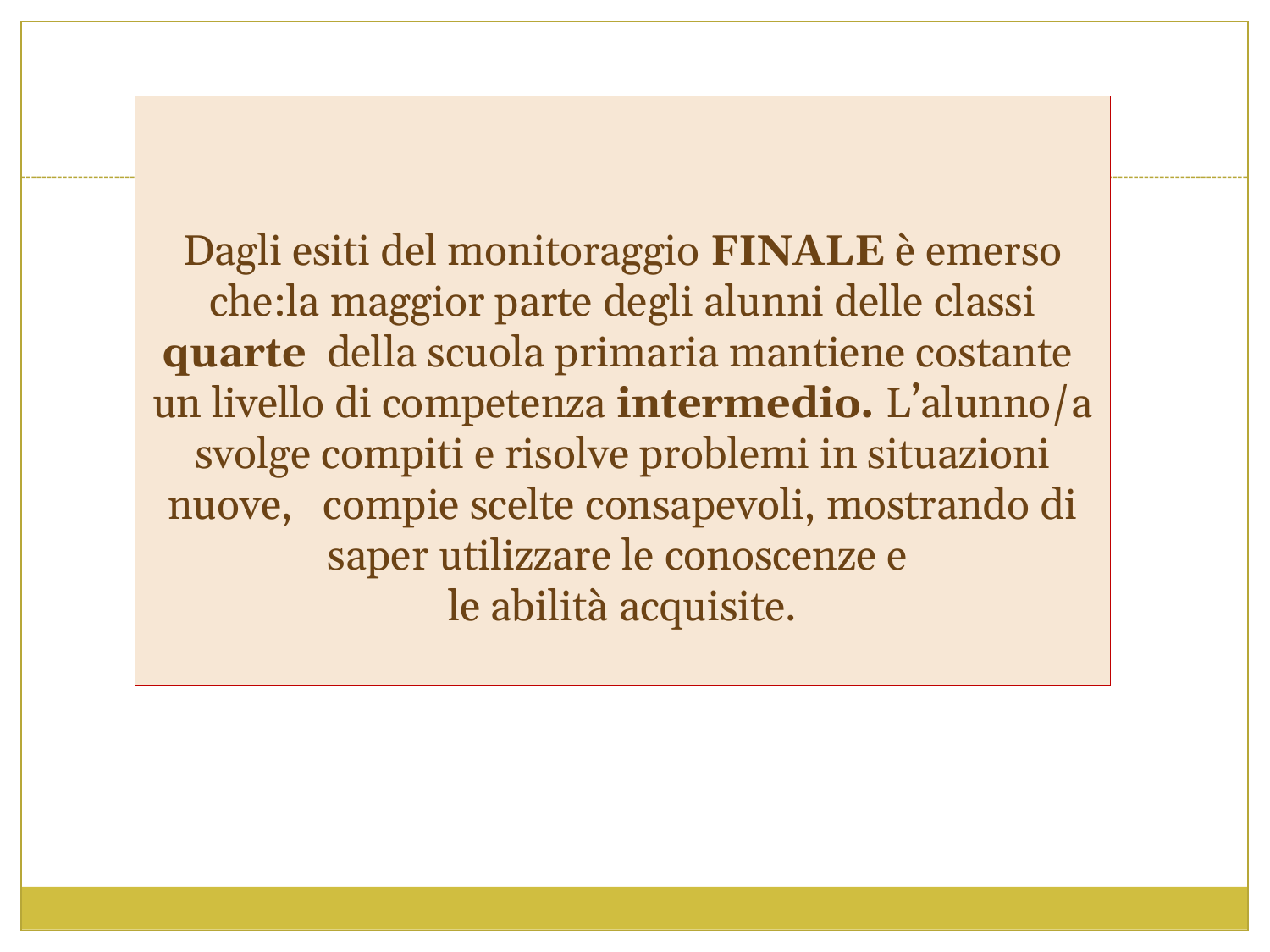

# Dagli esiti del monitoraggio FINALE è emerso che:la maggior parte degli alunni delle classi quarte  della scuola primaria mantiene costante  un livello di competenza intermedio. L’alunno/a svolge compiti e risolve problemi in situazioni nuove,   compie scelte consapevoli, mostrando di saper utilizzare le conoscenze e le abilità acquisite.
67